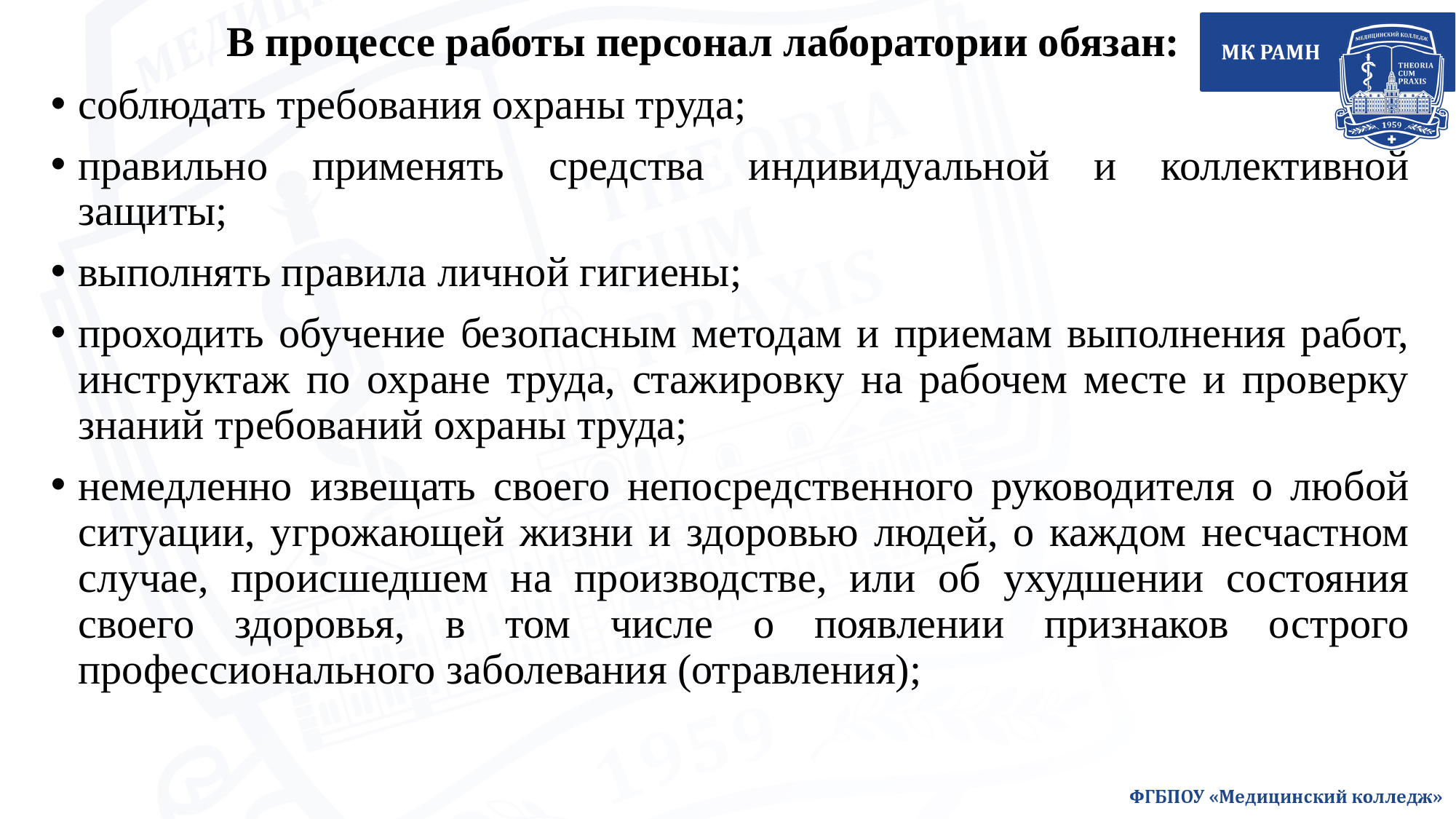

# В процессе работы персонал лаборатории обязан:
соблюдать требования охраны труда;
правильно применять средства индивидуальной и коллективной защиты;
выполнять правила личной гигиены;
проходить обучение безопасным методам и приемам выполнения работ, инструктаж по охране труда, стажировку на рабочем месте и проверку знаний требований охраны труда;
немедленно извещать своего непосредственного руководителя о любой ситуации, угрожающей жизни и здоровью людей, о каждом несчастном случае, происшедшем на производстве, или об ухудшении состояния своего здоровья, в том числе о появлении признаков острого профессионального заболевания (отравления);